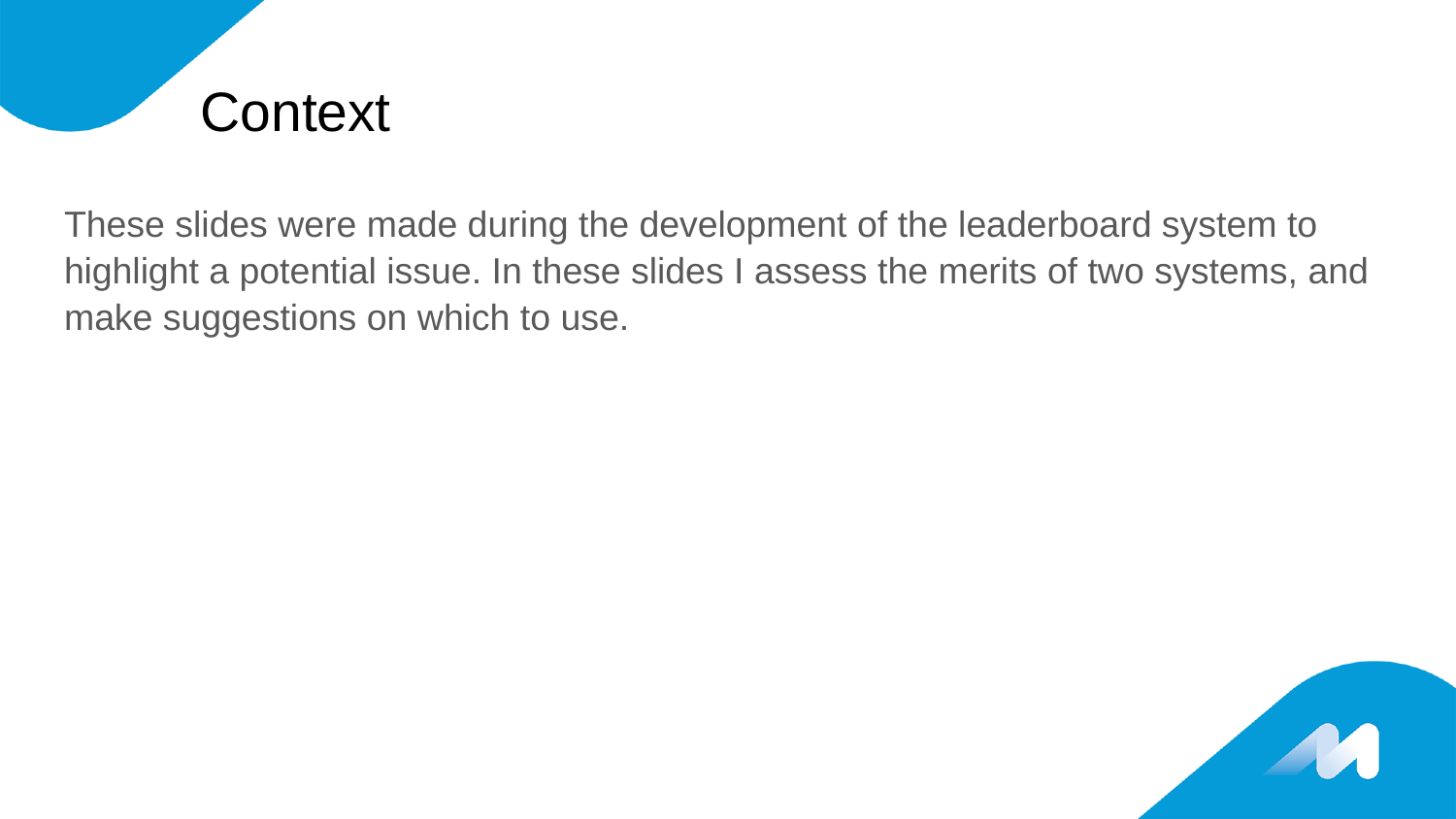

# Context
These slides were made during the development of the leaderboard system to highlight a potential issue. In these slides I assess the merits of two systems, and make suggestions on which to use.